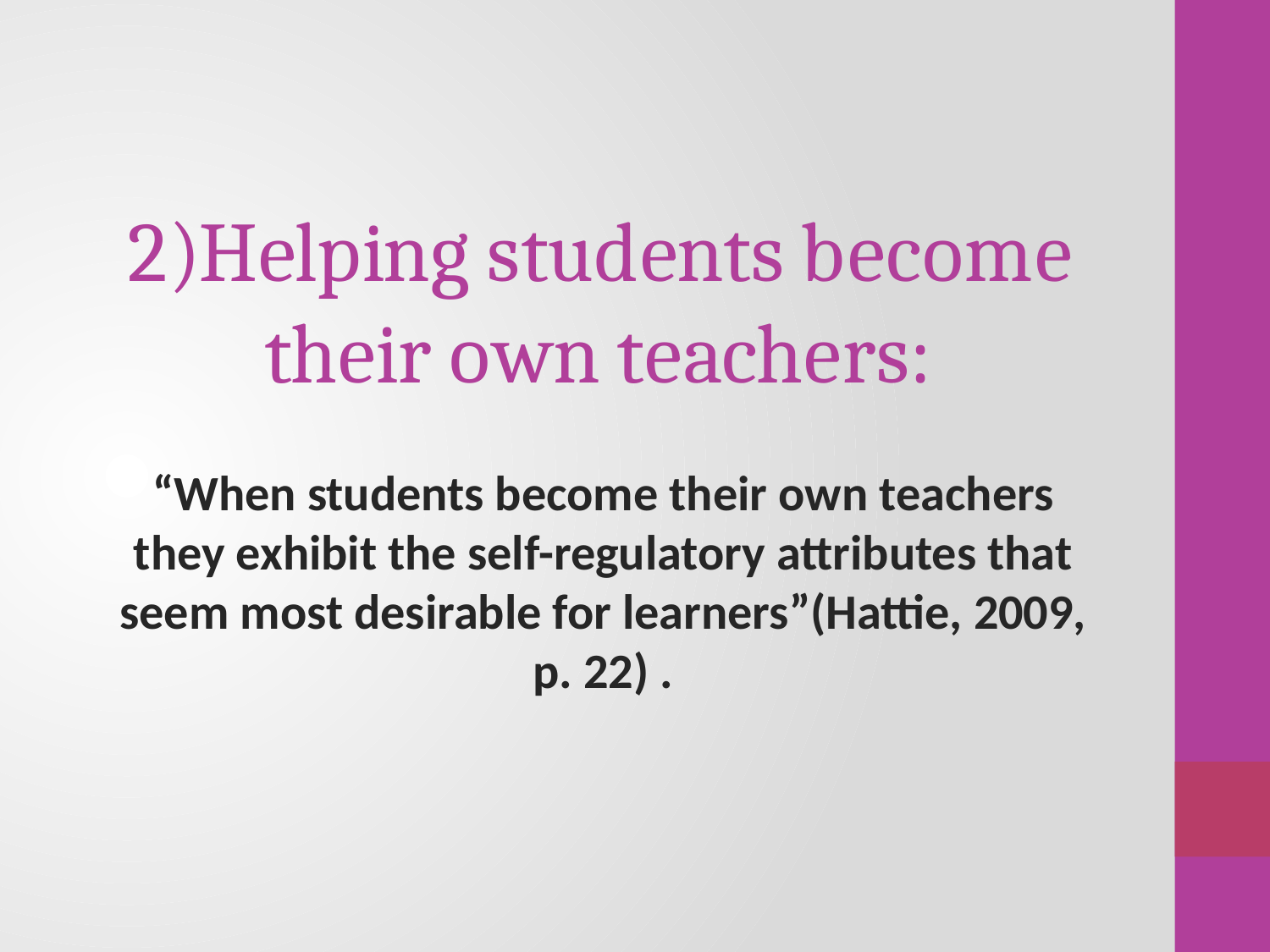

# 2)Helping students become their own teachers:
“When students become their own teachers they exhibit the self-regulatory attributes that seem most desirable for learners”(Hattie, 2009, p. 22) .